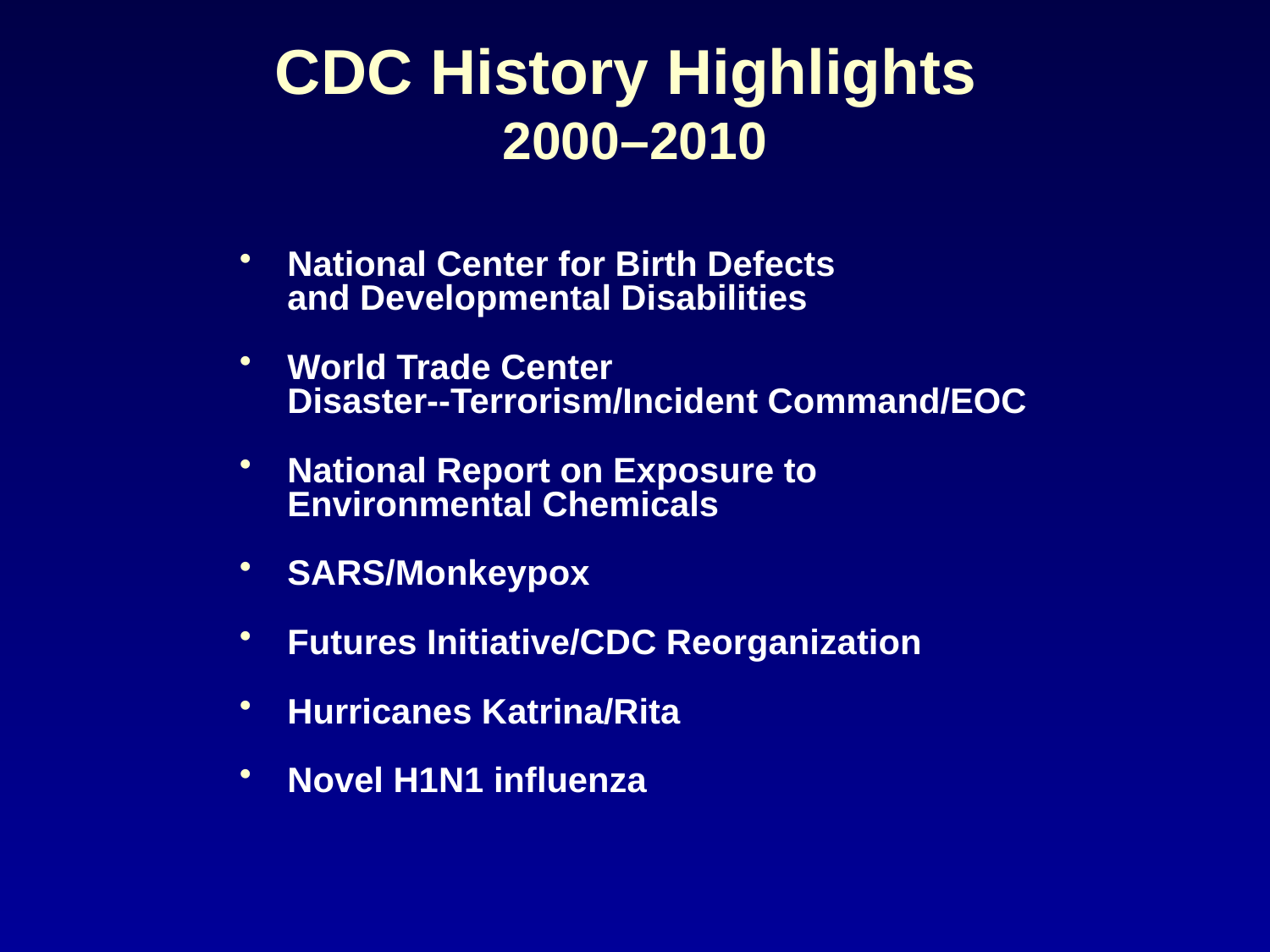

# CDC History Highlights 2000–2010
National Center for Birth Defects
and Developmental Disabilities
World Trade Center Disaster--Terrorism/Incident Command/EOC
National Report on Exposure to Environmental Chemicals
SARS/Monkeypox
Futures Initiative/CDC Reorganization
Hurricanes Katrina/Rita
Novel H1N1 influenza